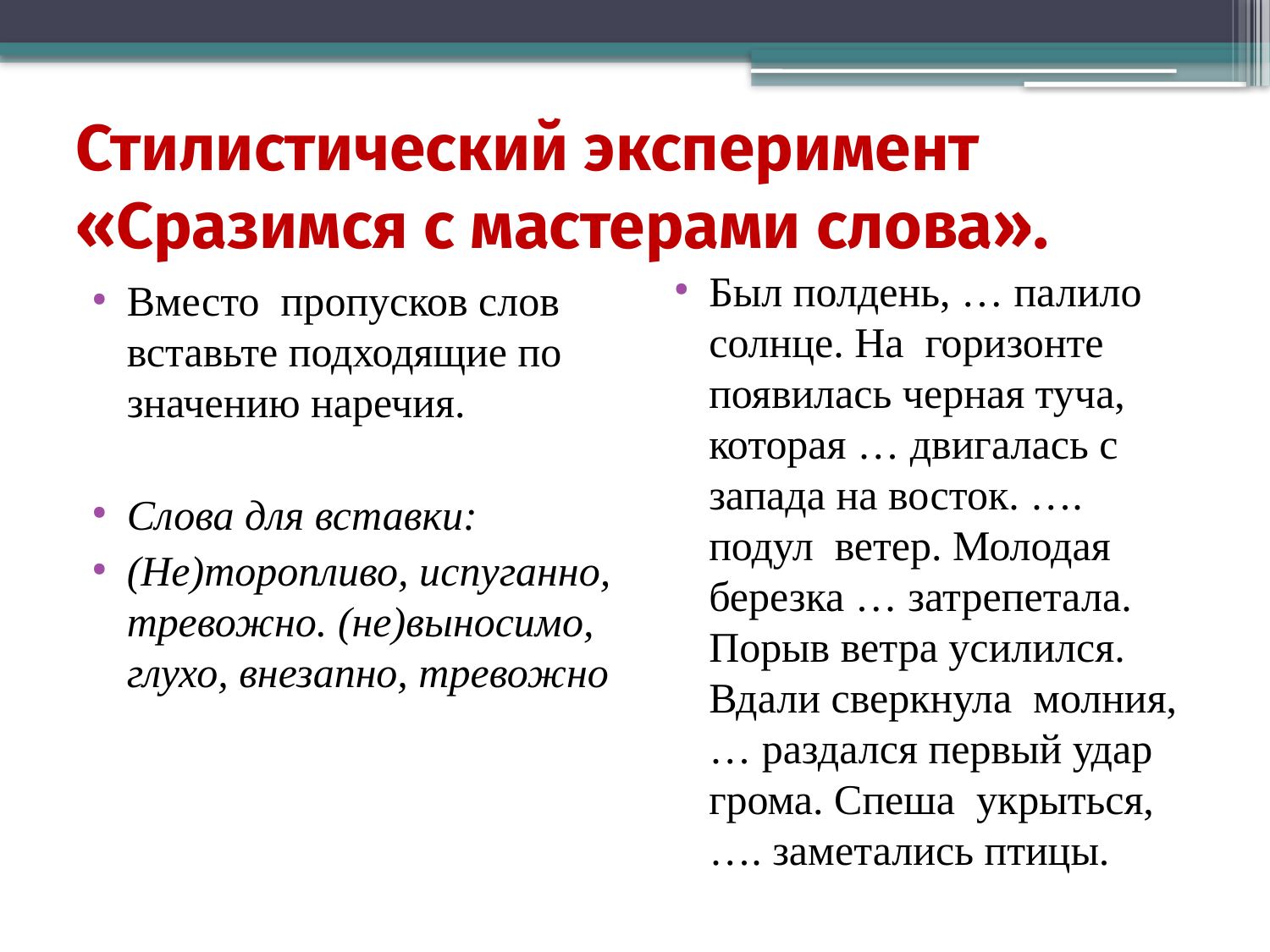

# Стилистический эксперимент «Сразимся с мастерами слова».
Был полдень, … палило солнце. На  горизонте появилась черная туча, которая … двигалась с запада на восток. …. подул  ветер. Молодая березка … затрепетала. Порыв ветра усилился. Вдали сверкнула  молния,… раздался первый удар грома. Спеша  укрыться, …. заметались птицы.
Вместо  пропусков слов вставьте подходящие по значению наречия.

Слова для вставки:
(Не)торопливо, испуганно, тревожно. (не)выносимо, глухо, внезапно, тревожно